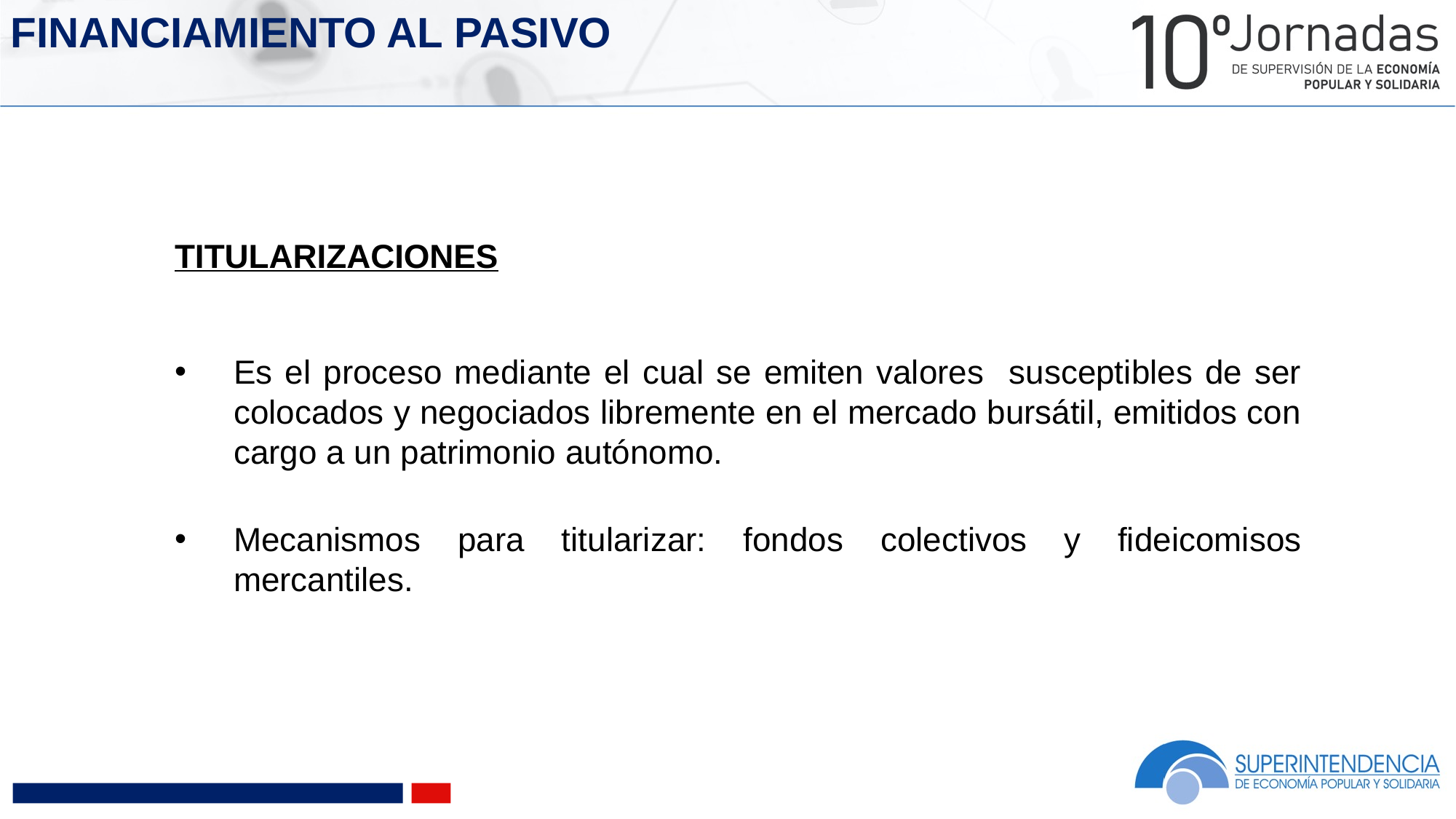

FINANCIAMIENTO AL PASIVO

TITULARIZACIONES
Es el proceso mediante el cual se emiten valores  susceptibles de ser colocados y negociados libremente en el mercado bursátil, emitidos con cargo a un patrimonio autónomo.

Mecanismos para titularizar: fondos colectivos y fideicomisos mercantiles.